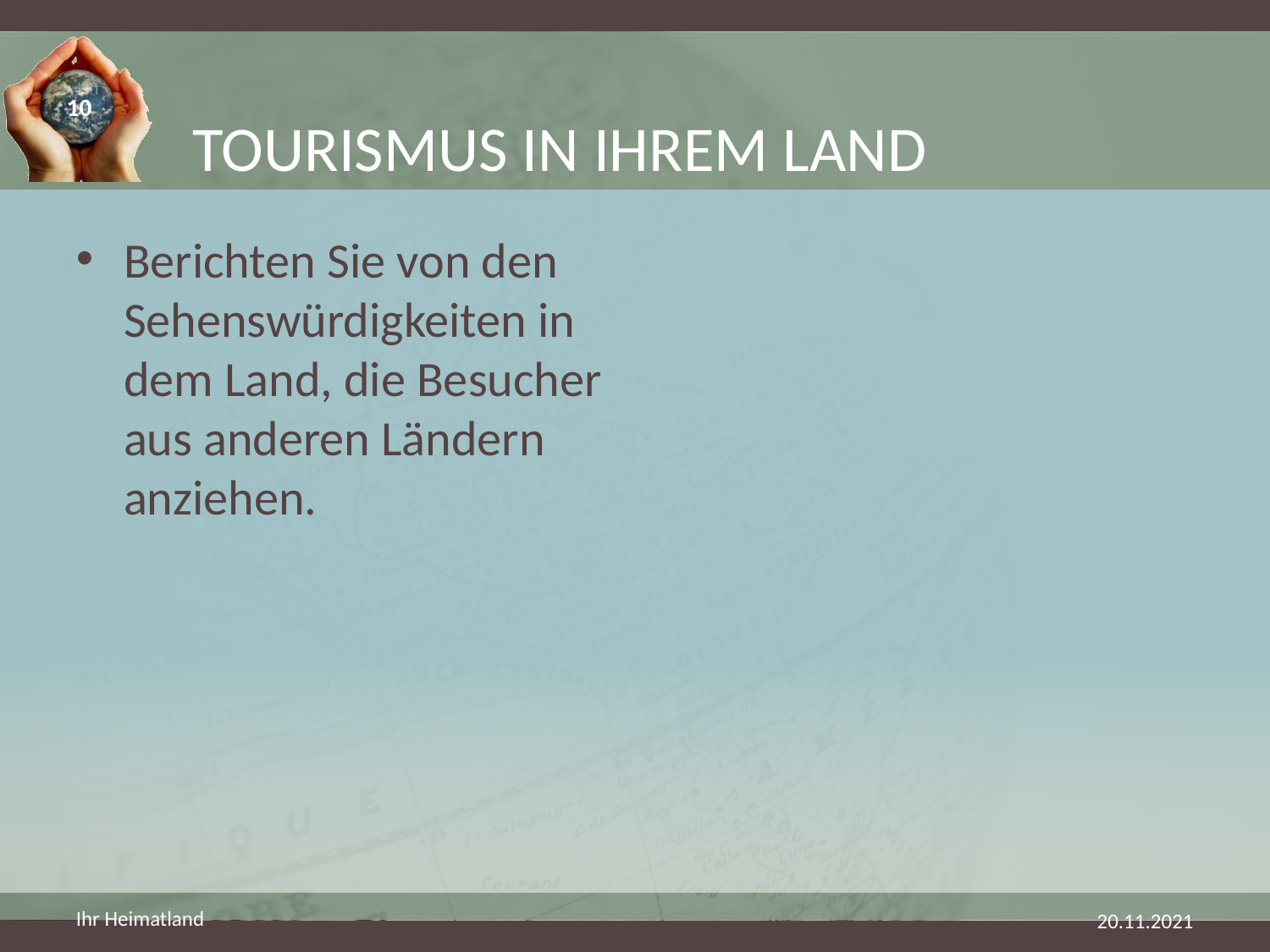

# Tourismus in Ihrem Land
10
Berichten Sie von den Sehenswürdigkeiten in dem Land, die Besucher aus anderen Ländern anziehen.

Ihr Heimatland
20.11.2021